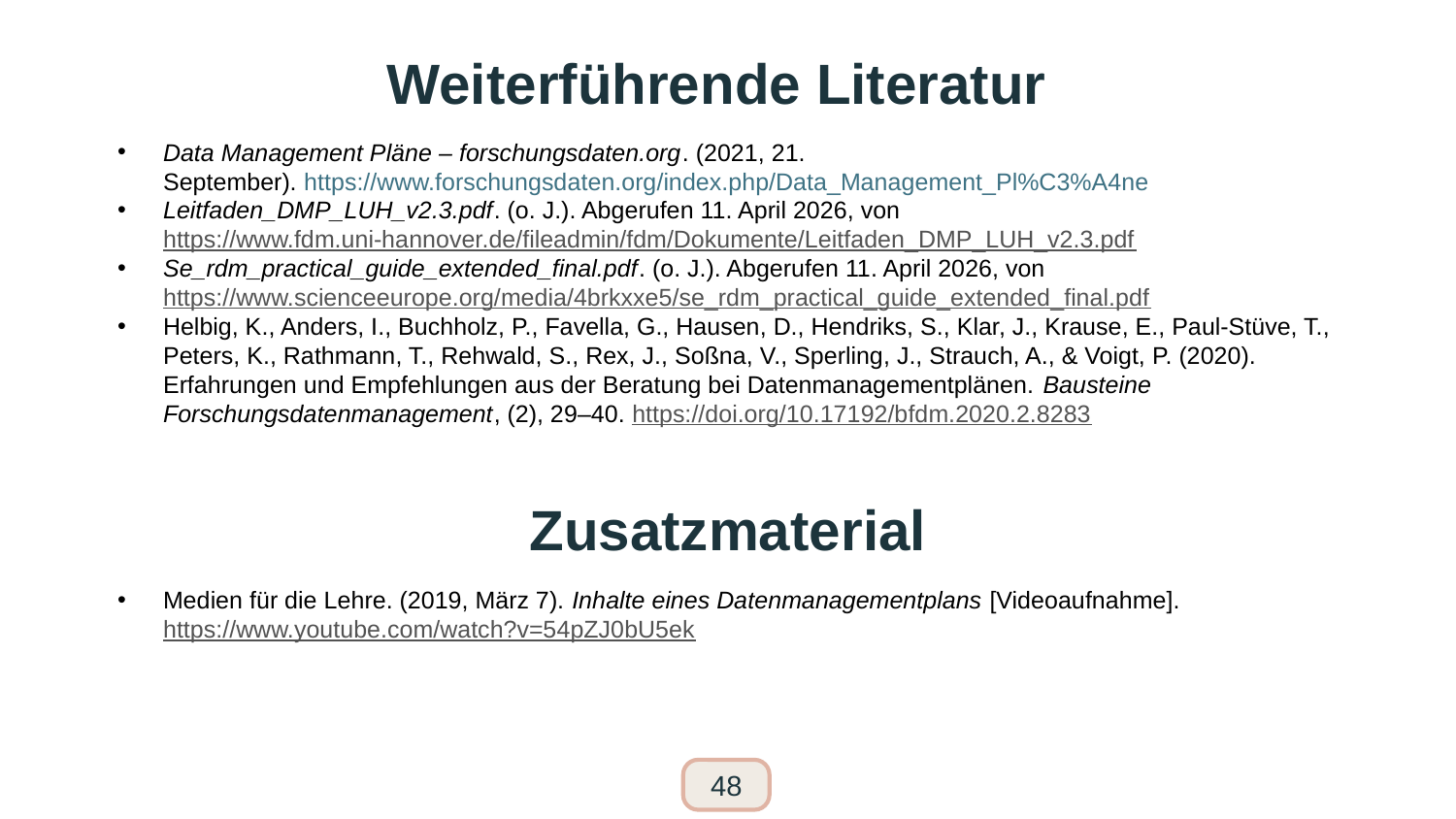

# Weiterführende Literatur
Data Management Pläne – forschungsdaten.org. (2021, 21. September). https://www.forschungsdaten.org/index.php/Data_Management_Pl%C3%A4ne
Leitfaden_DMP_LUH_v2.3.pdf. (o. J.). Abgerufen 11. April 2026, von https://www.fdm.uni-hannover.de/fileadmin/fdm/Dokumente/Leitfaden_DMP_LUH_v2.3.pdf
Se_rdm_practical_guide_extended_final.pdf. (o. J.). Abgerufen 11. April 2026, von https://www.scienceeurope.org/media/4brkxxe5/se_rdm_practical_guide_extended_final.pdf
Helbig, K., Anders, I., Buchholz, P., Favella, G., Hausen, D., Hendriks, S., Klar, J., Krause, E., Paul-Stüve, T., Peters, K., Rathmann, T., Rehwald, S., Rex, J., Soßna, V., Sperling, J., Strauch, A., & Voigt, P. (2020). Erfahrungen und Empfehlungen aus der Beratung bei Datenmanagementplänen. Bausteine Forschungsdatenmanagement, (2), 29–40. https://doi.org/10.17192/bfdm.2020.2.8283

Zusatzmaterial
Medien für die Lehre. (2019, März 7). Inhalte eines Datenmanagementplans [Videoaufnahme]. https://www.youtube.com/watch?v=54pZJ0bU5ek